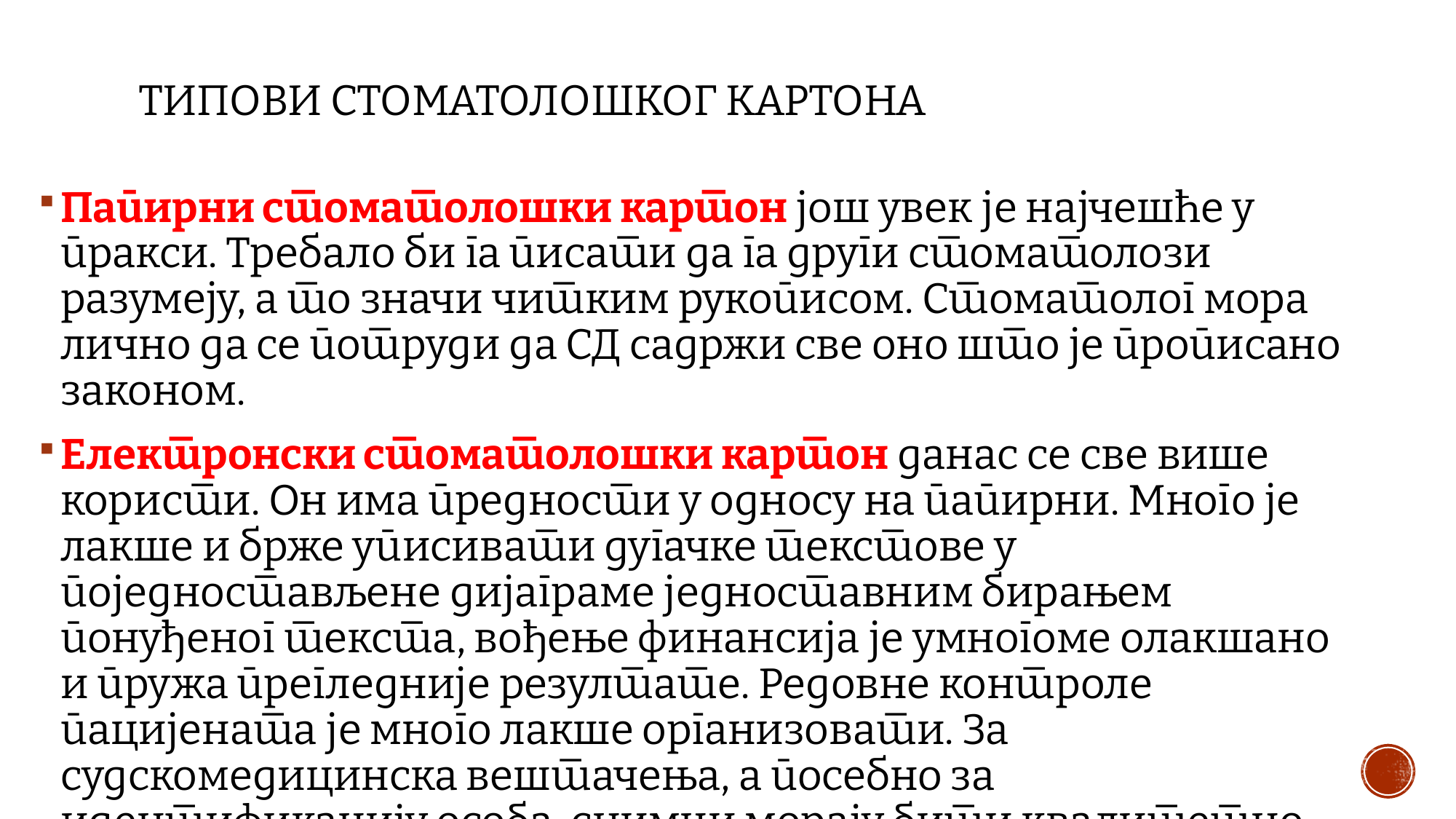

# Типови стоматолошког картона
Папирни стоматолошки картон још увек је најчешће у пракси. Требало би га писати да га други стоматолози разумеју, а то значи читким рукописом. Стоматолог мора лично да се потруди да СД садржи све оно што је прописано законом.
Електронски стоматолошки картон данас се све више користи. Он има предности у односу на папирни. Много је лакше и брже уписивати дугачке текстове у поједностављене дијаграме једноставним бирањем понуђеног текста, вођење финансија је умногоме олакшано и пружа прегледније резултате. Редовне контроле пацијената је много лакше организовати. За судскомедицинска вештачења, а посебно за идентификацију особа, снимци морају бити квалитетно одштампани.